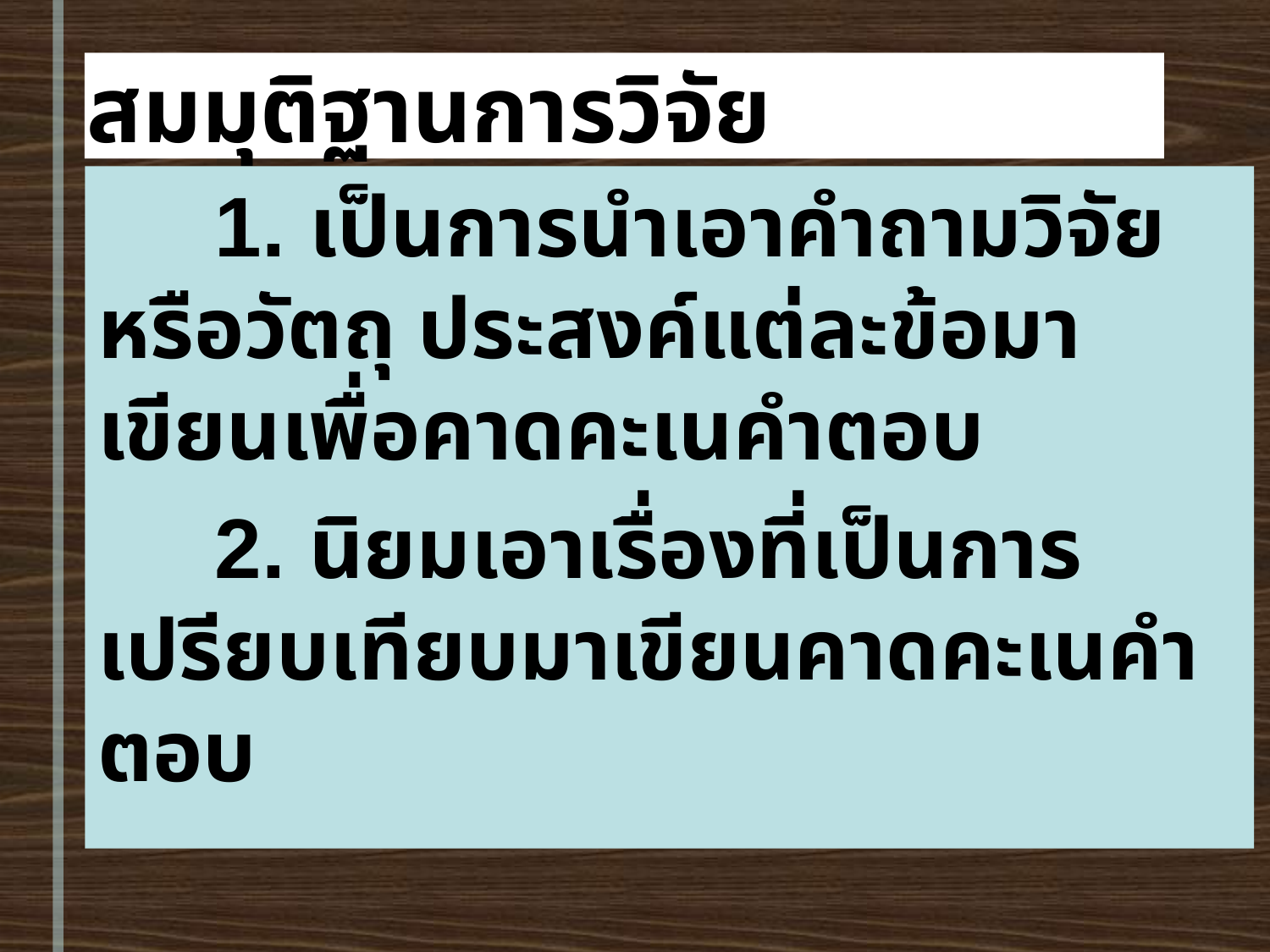

# สมมุติฐานการวิจัย
     1. เป็นการนำเอาคำถามวิจัย หรือวัตถุ ประสงค์แต่ละข้อมาเขียนเพื่อคาดคะเนคำตอบ
     2. นิยมเอาเรื่องที่เป็นการเปรียบเทียบมาเขียนคาดคะเนคำตอบ